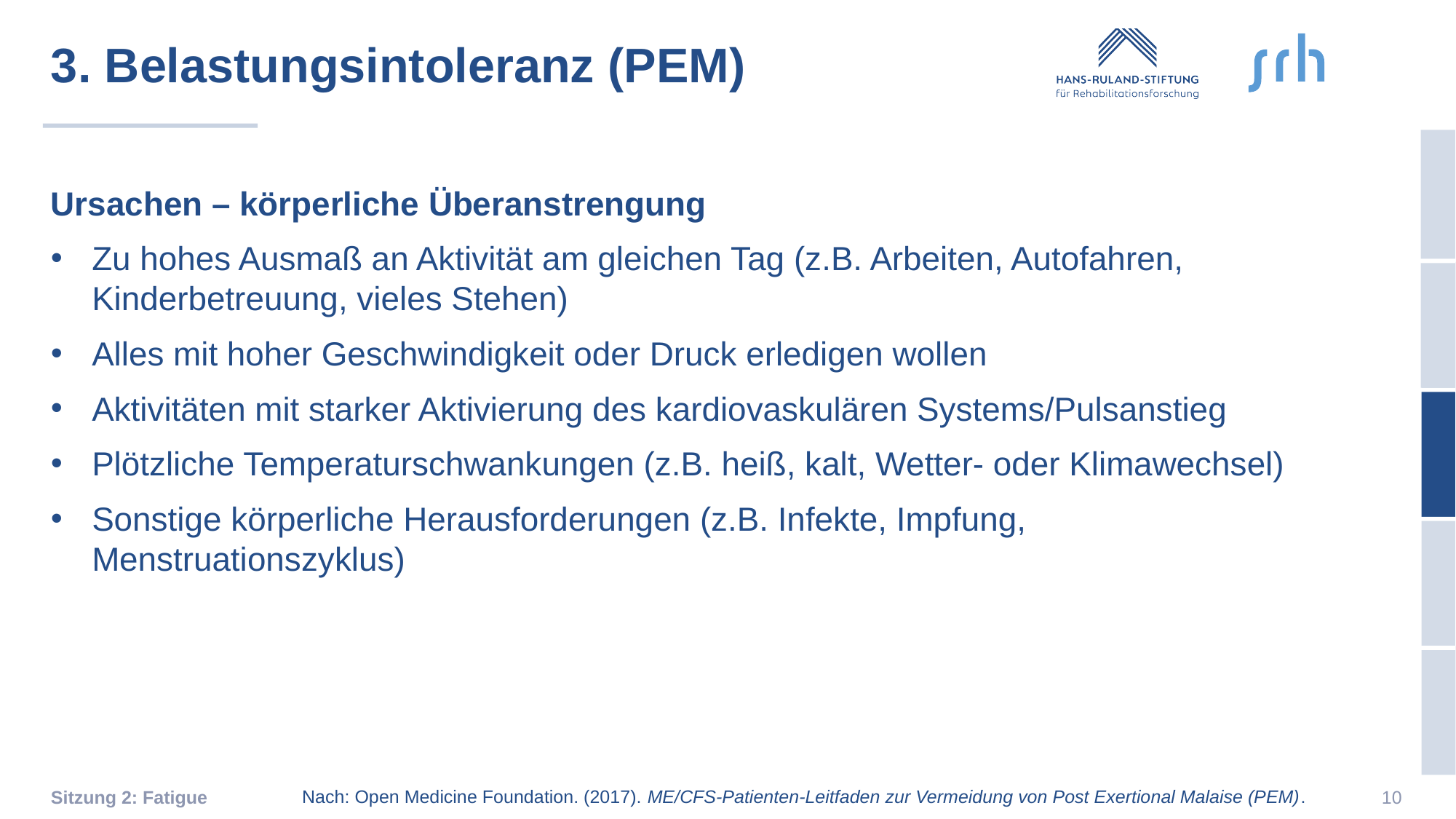

# 3. Belastungsintoleranz (PEM)
Ursachen – körperliche Überanstrengung
Zu hohes Ausmaß an Aktivität am gleichen Tag (z.B. Arbeiten, Autofahren, Kinderbetreuung, vieles Stehen)
Alles mit hoher Geschwindigkeit oder Druck erledigen wollen
Aktivitäten mit starker Aktivierung des kardiovaskulären Systems/Pulsanstieg
Plötzliche Temperaturschwankungen (z.B. heiß, kalt, Wetter- oder Klimawechsel)
Sonstige körperliche Herausforderungen (z.B. Infekte, Impfung, Menstruationszyklus)

Nach: Open Medicine Foundation. (2017). ME/CFS-Patienten-Leitfaden zur Vermeidung von Post Exertional Malaise (PEM).
10
Sitzung 2: Fatigue